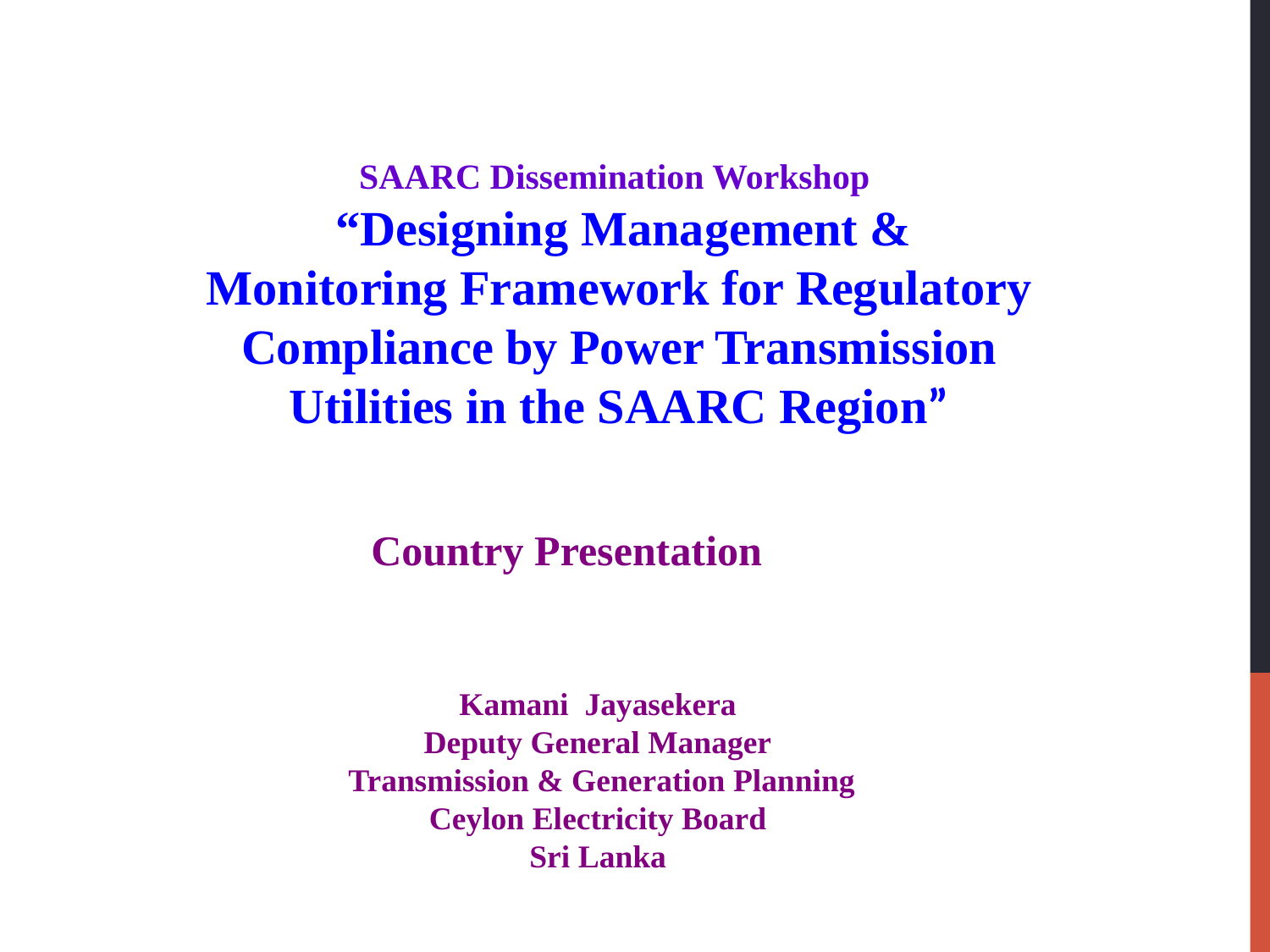

SAARC Dissemination Workshop
 “Designing Management & Monitoring Framework for Regulatory Compliance by Power Transmission Utilities in the SAARC Region”
Country Presentation
Kamani  Jayasekera
Deputy General Manager
 Transmission & Generation Planning
Ceylon Electricity Board
Sri Lanka